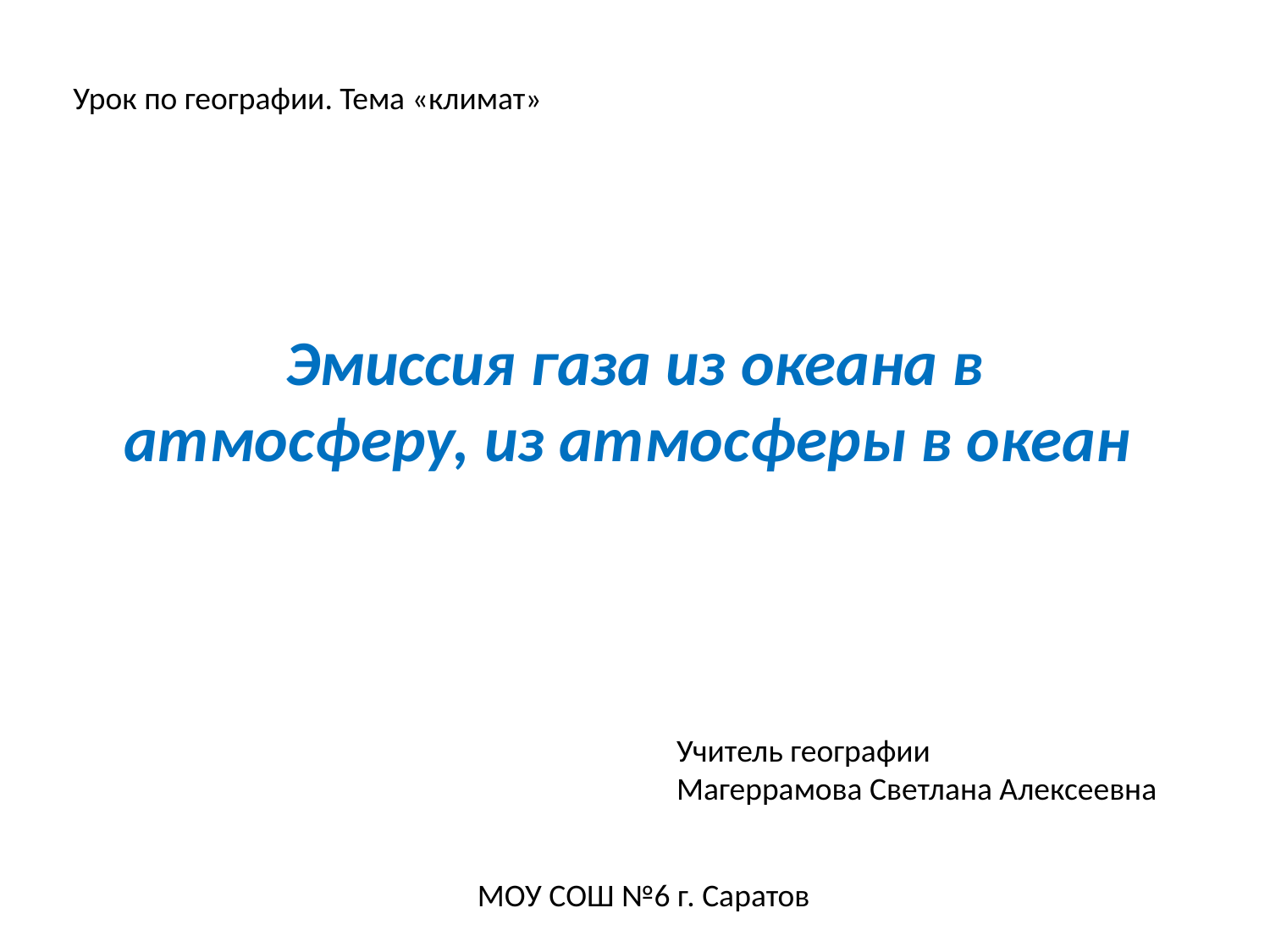

Урок по географии. Тема «климат»
# Эмиссия газа из океана в атмосферу, из атмосферы в океан
Учитель географии
Магеррамова Светлана Алексеевна
МОУ СОШ №6 г. Саратов